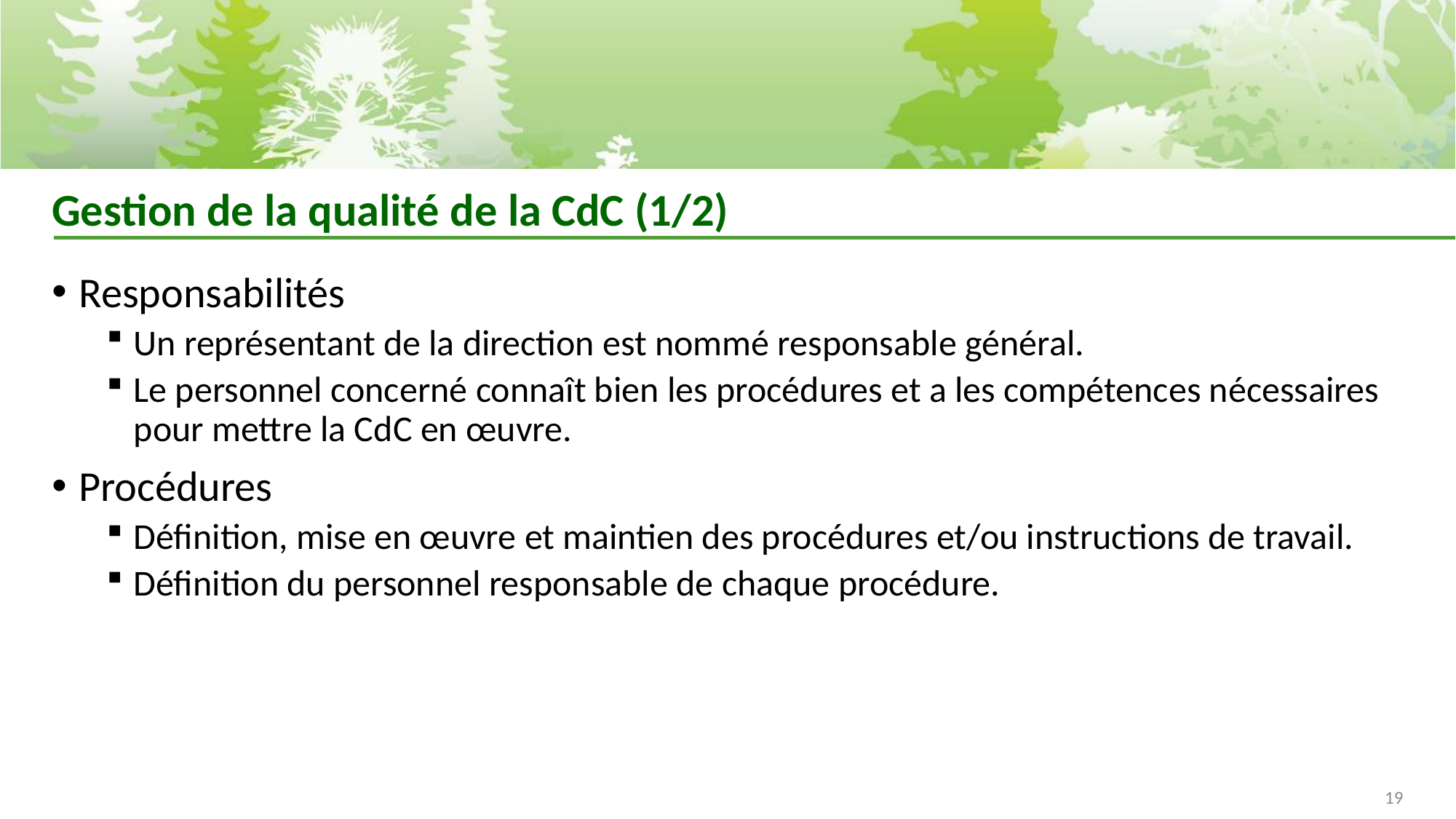

# Gestion de la qualité de la CdC (1/2)
Responsabilités
Un représentant de la direction est nommé responsable général.
Le personnel concerné connaît bien les procédures et a les compétences nécessaires pour mettre la CdC en œuvre.
Procédures
Définition, mise en œuvre et maintien des procédures et/ou instructions de travail.
Définition du personnel responsable de chaque procédure.

19